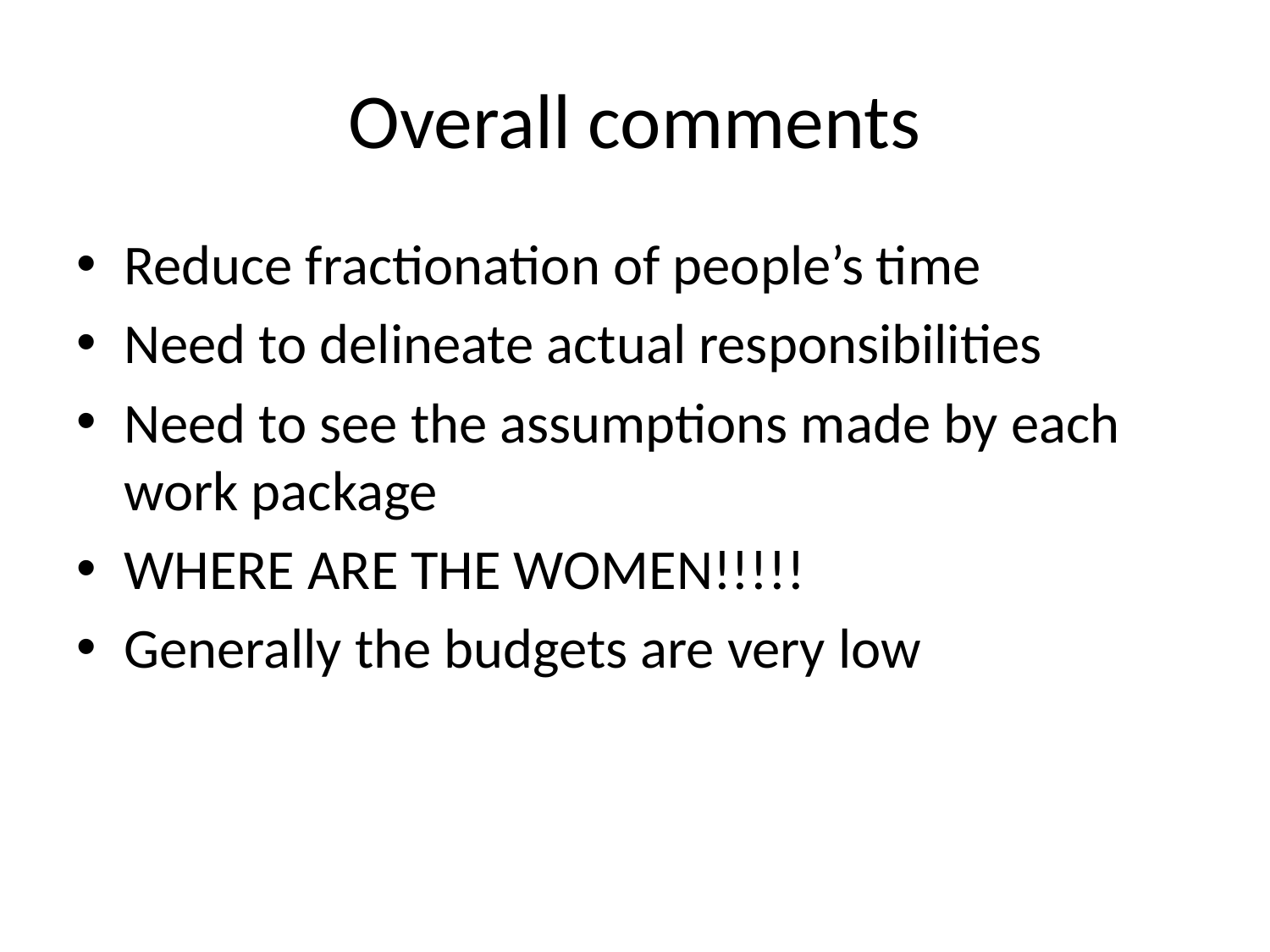

# Overall comments
Reduce fractionation of people’s time
Need to delineate actual responsibilities
Need to see the assumptions made by each work package
WHERE ARE THE WOMEN!!!!!
Generally the budgets are very low